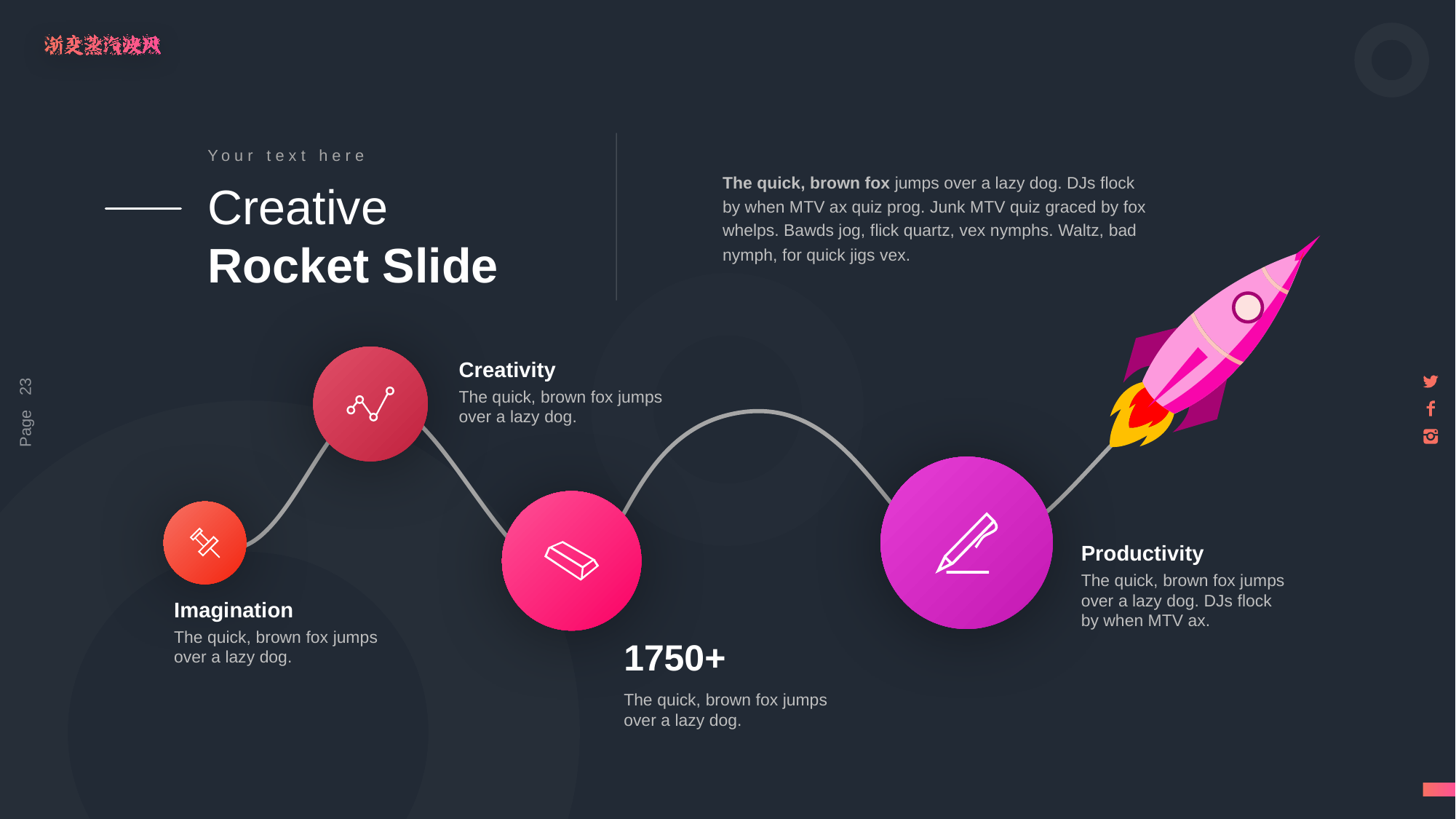

Your text here
The quick, brown fox jumps over a lazy dog. DJs flock by when MTV ax quiz prog. Junk MTV quiz graced by fox whelps. Bawds jog, flick quartz, vex nymphs. Waltz, bad nymph, for quick jigs vex.
Creative
Rocket Slide

Creativity
The quick, brown fox jumps over a lazy dog.

Productivity

The quick, brown fox jumps over a lazy dog. DJs flock by when MTV ax.
Imagination
The quick, brown fox jumps over a lazy dog.
1750+
The quick, brown fox jumps over a lazy dog.